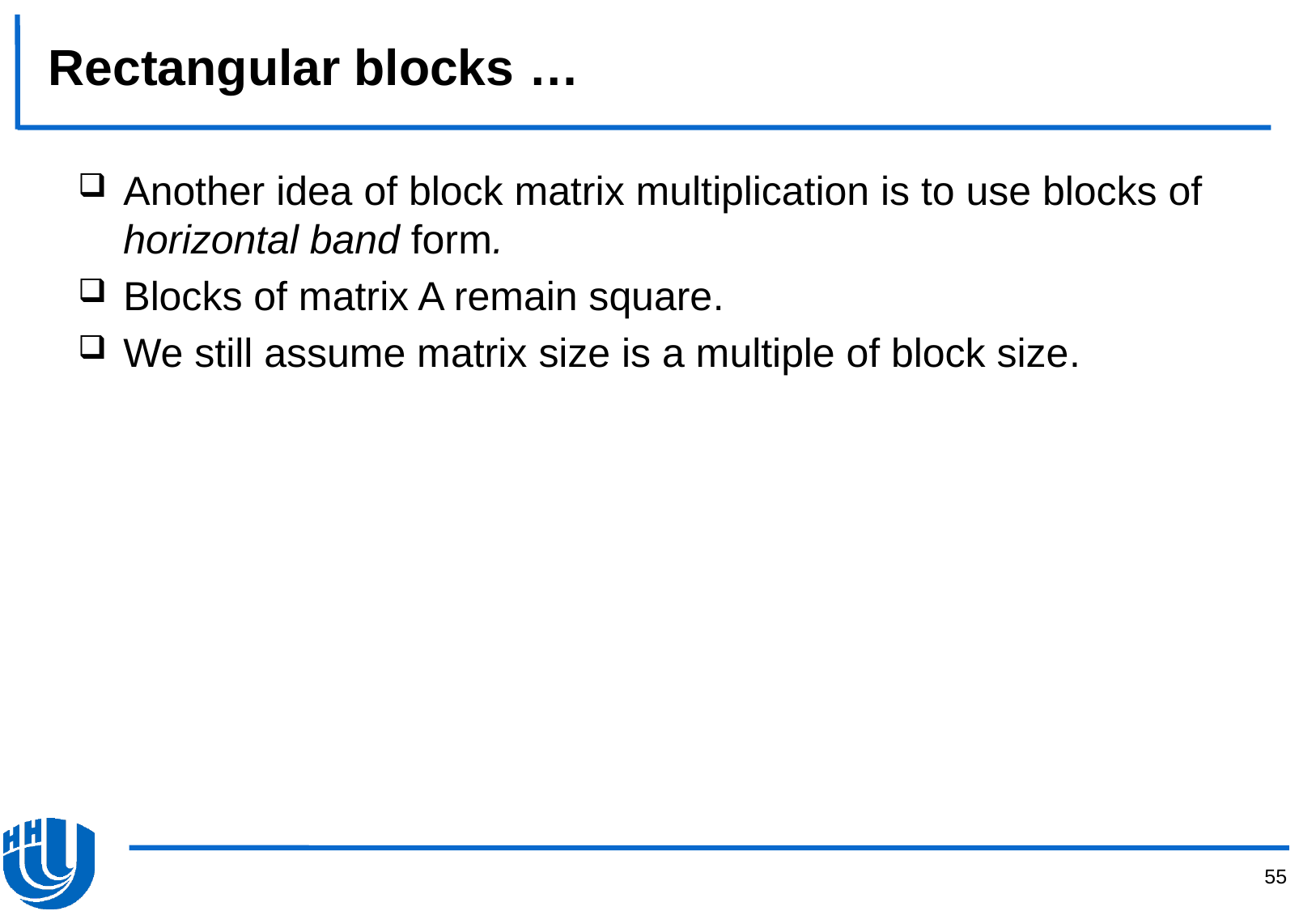

# Rectangular blocks …
Another idea of block matrix multiplication is to use blocks of horizontal band form.
Blocks of matrix A remain square.
We still assume matrix size is a multiple of block size.